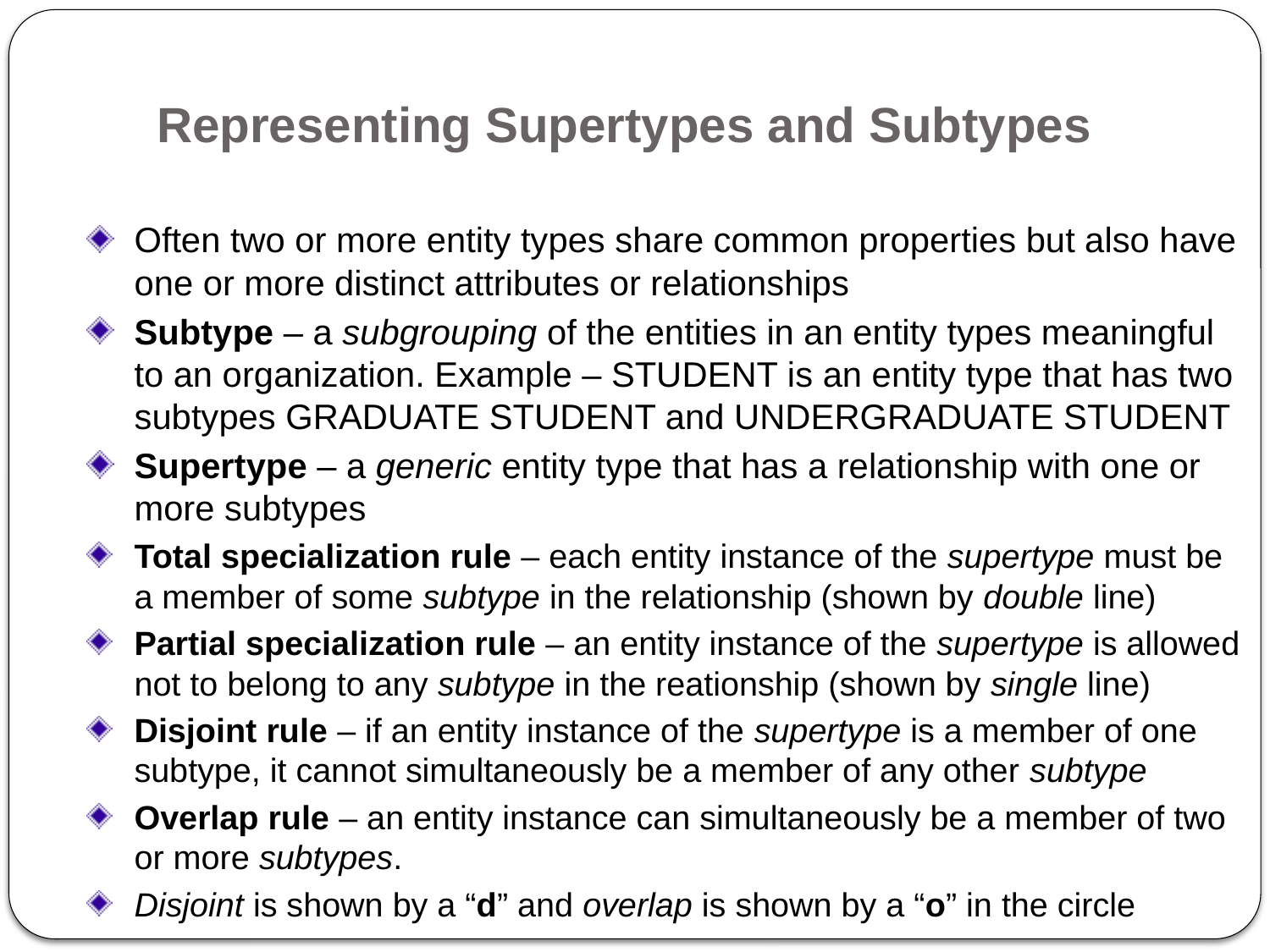

Representing Supertypes and Subtypes
Often two or more entity types share common properties but also have one or more distinct attributes or relationships
Subtype – a subgrouping of the entities in an entity types meaningful to an organization. Example – STUDENT is an entity type that has two subtypes GRADUATE STUDENT and UNDERGRADUATE STUDENT
Supertype – a generic entity type that has a relationship with one or more subtypes
Total specialization rule – each entity instance of the supertype must be a member of some subtype in the relationship (shown by double line)
Partial specialization rule – an entity instance of the supertype is allowed not to belong to any subtype in the reationship (shown by single line)
Disjoint rule – if an entity instance of the supertype is a member of one subtype, it cannot simultaneously be a member of any other subtype
Overlap rule – an entity instance can simultaneously be a member of two or more subtypes.
Disjoint is shown by a “d” and overlap is shown by a “o” in the circle